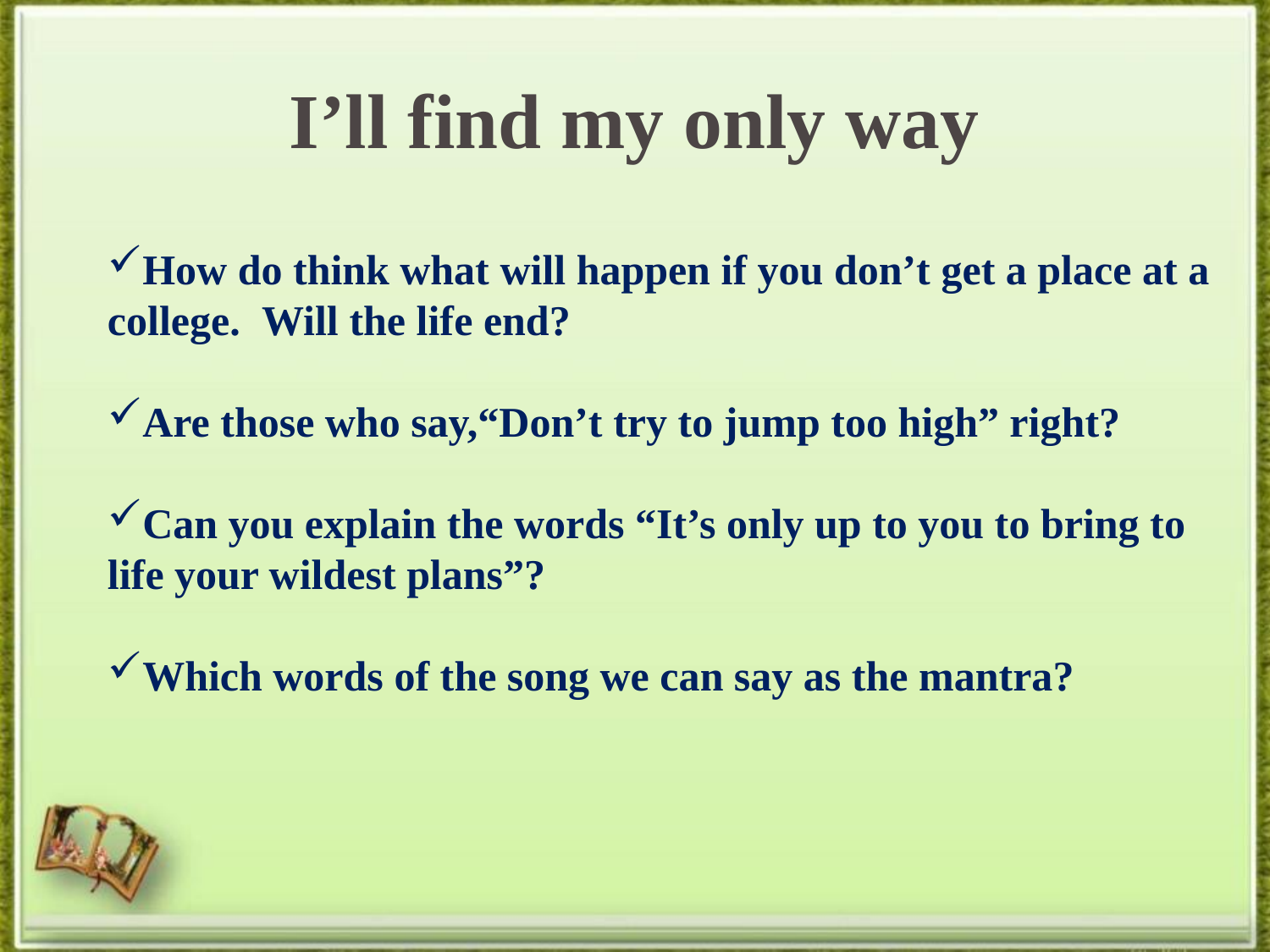

# I’ll find my only way
How do think what will happen if you don’t get a place at а college.  Will the life end?

Are those who say,“Don’t try to jump too high” right?

Can you explain the words “It’s only up to you to bring to life your wildest plans”?

Which words of the song we can say as the mantra?